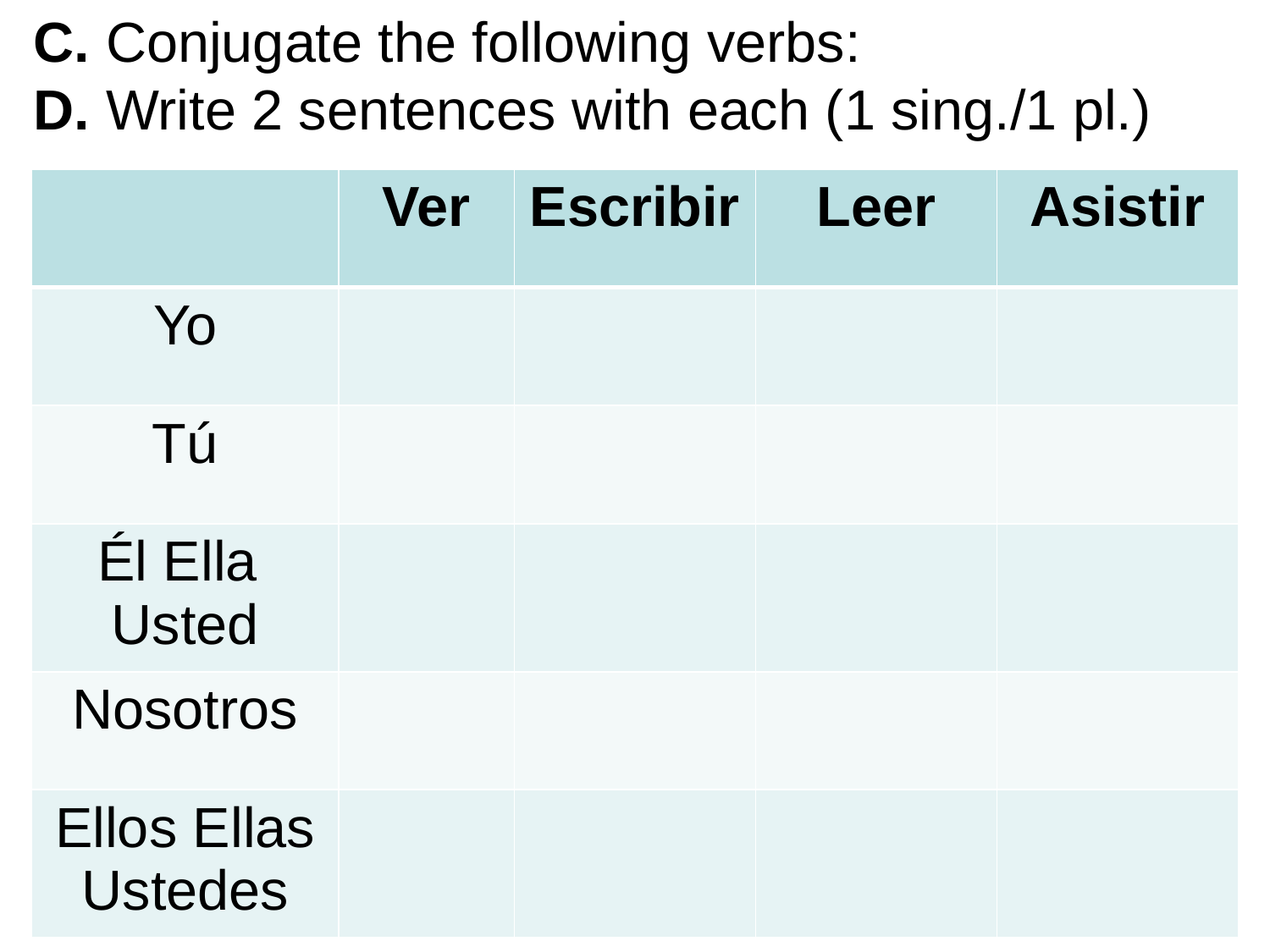

C. Conjugate the following verbs:
D. Write 2 sentences with each (1 sing./1 pl.)
|  | Ver | Escribir | Leer | Asistir |
| --- | --- | --- | --- | --- |
| Yo |  |  |  |  |
| Tú |  |  |  |  |
| Él Ella Usted |  |  |  |  |
| Nosotros |  |  |  |  |
| Ellos Ellas Ustedes |  |  |  |  |